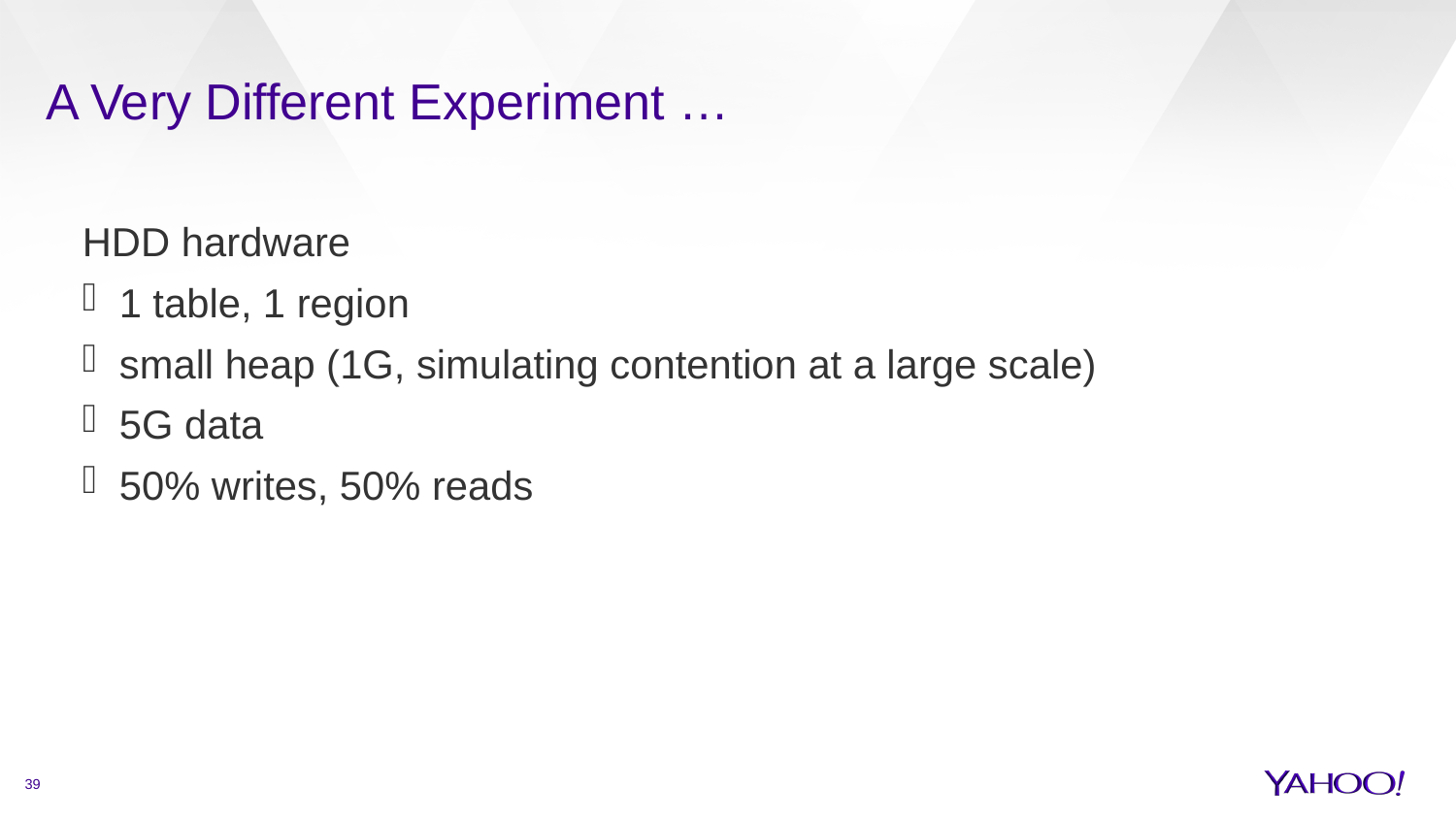

# A Very Different Experiment …
HDD hardware
1 table, 1 region
small heap (1G, simulating contention at a large scale)
5G data
50% writes, 50% reads

39